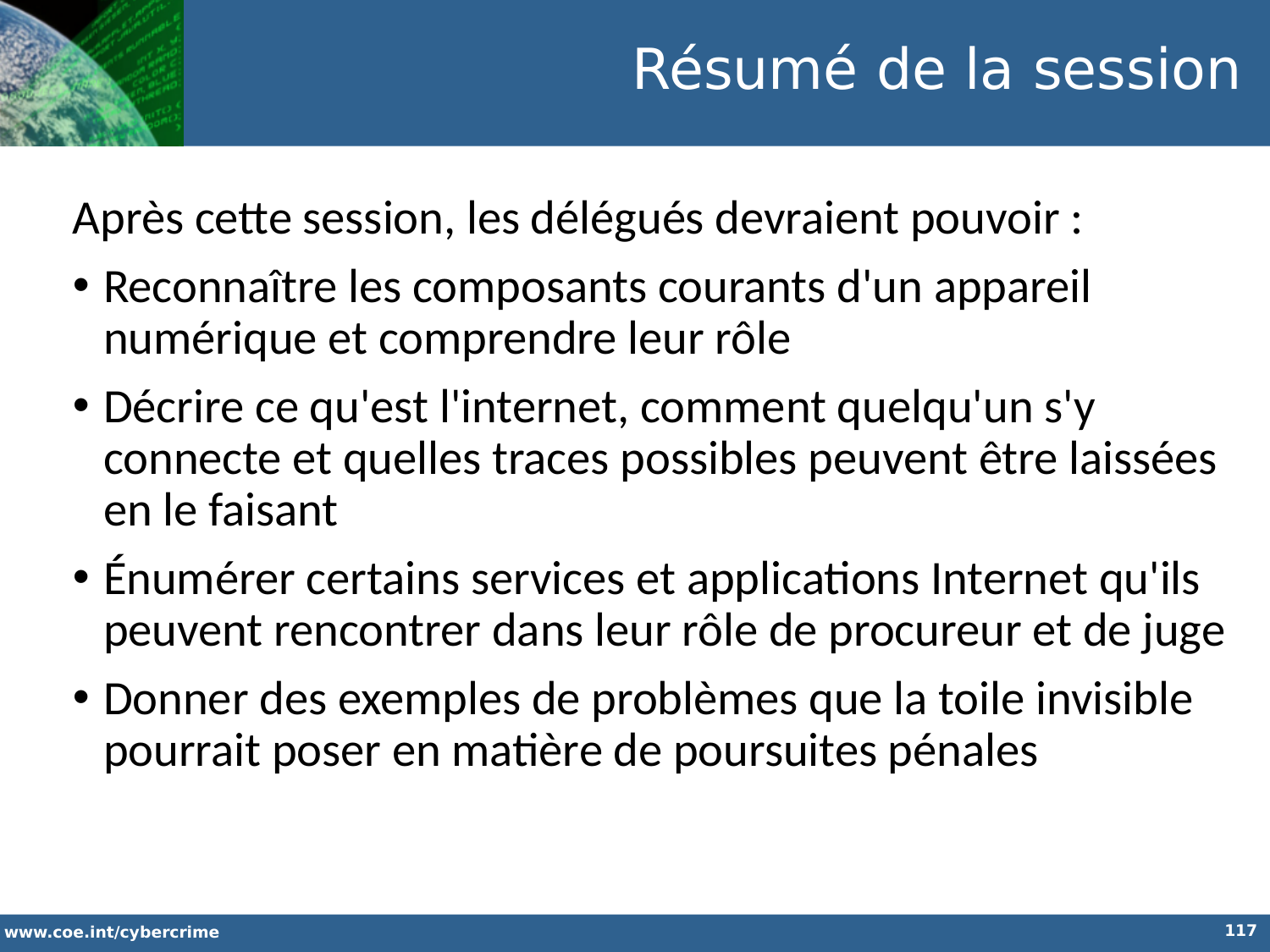

Résumé de la session
Après cette session, les délégués devraient pouvoir :
Reconnaître les composants courants d'un appareil numérique et comprendre leur rôle
Décrire ce qu'est l'internet, comment quelqu'un s'y connecte et quelles traces possibles peuvent être laissées en le faisant
Énumérer certains services et applications Internet qu'ils peuvent rencontrer dans leur rôle de procureur et de juge
Donner des exemples de problèmes que la toile invisible pourrait poser en matière de poursuites pénales